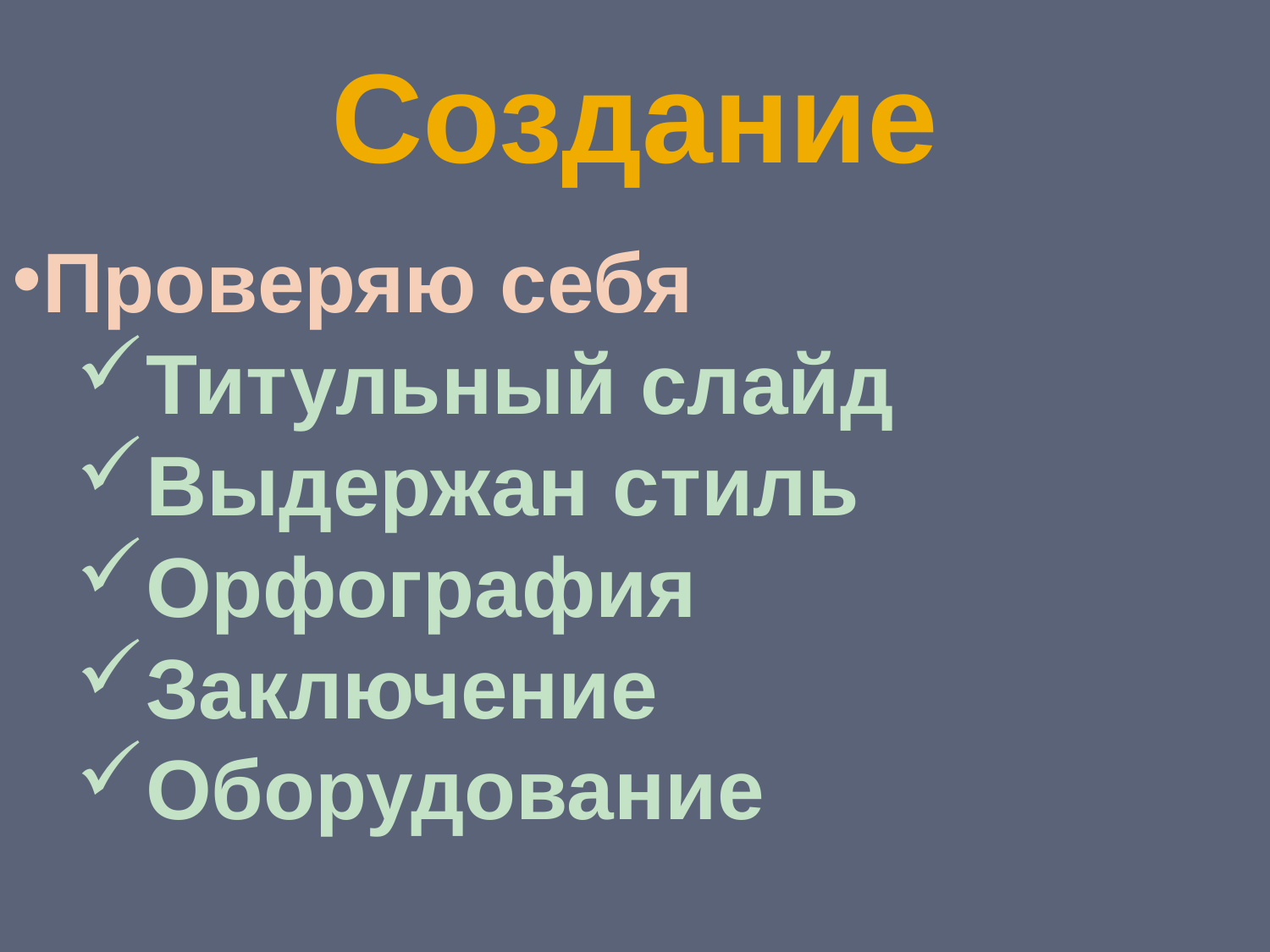

Создание
Проверяю себя
Титульный слайд
Выдержан стиль
Орфография
Заключение
Оборудование